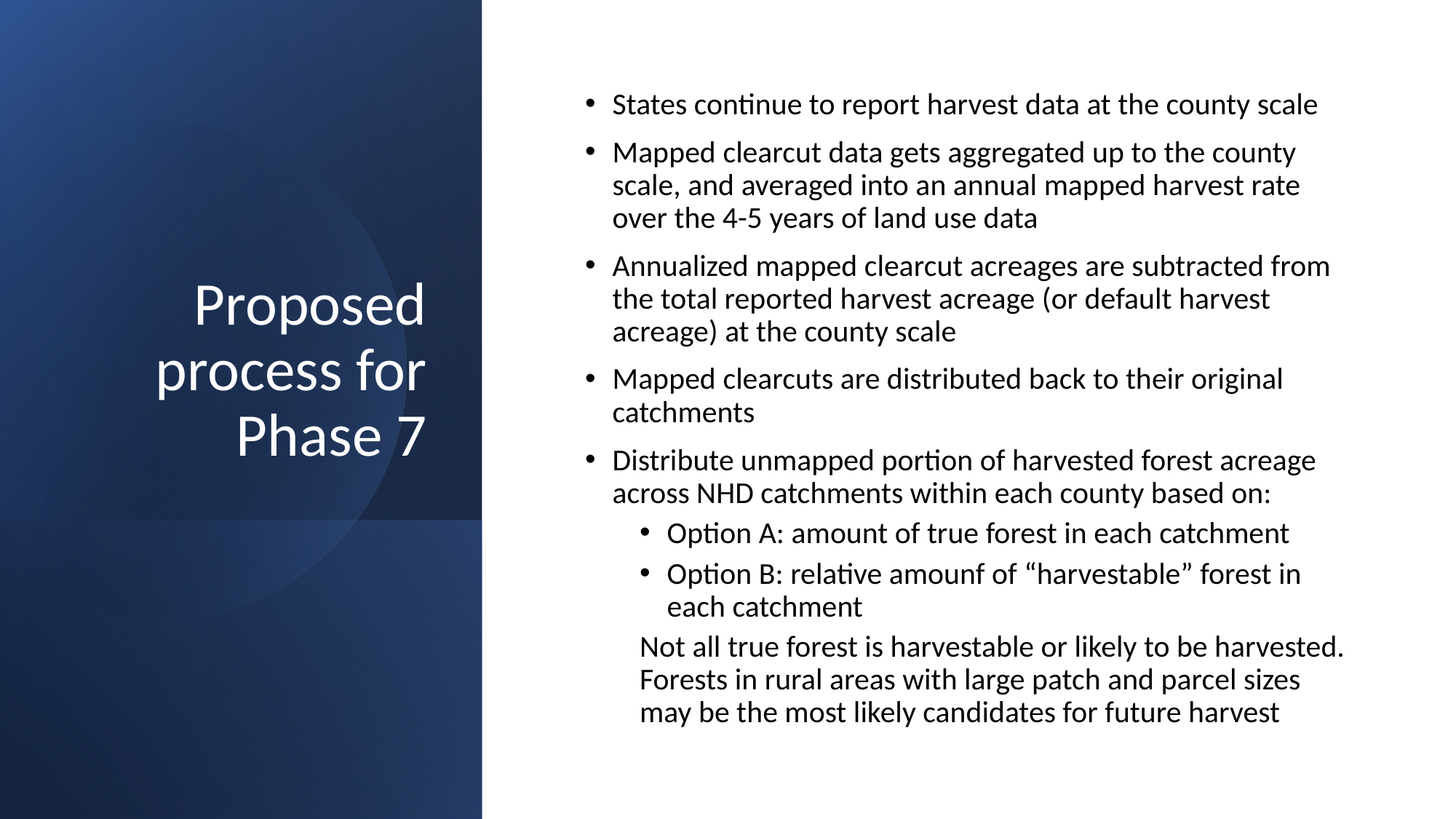

# Proposed process for Phase 7
States continue to report harvest data at the county scale
Mapped clearcut data gets aggregated up to the county scale, and averaged into an annual mapped harvest rate over the 4-5 years of land use data
Annualized mapped clearcut acreages are subtracted from the total reported harvest acreage (or default harvest acreage) at the county scale
Mapped clearcuts are distributed back to their original catchments
Distribute unmapped portion of harvested forest acreage across NHD catchments within each county based on:
Option A: amount of true forest in each catchment
Option B: relative amounf of “harvestable” forest in each catchment
Not all true forest is harvestable or likely to be harvested. Forests in rural areas with large patch and parcel sizes  may be the most likely candidates for future harvest